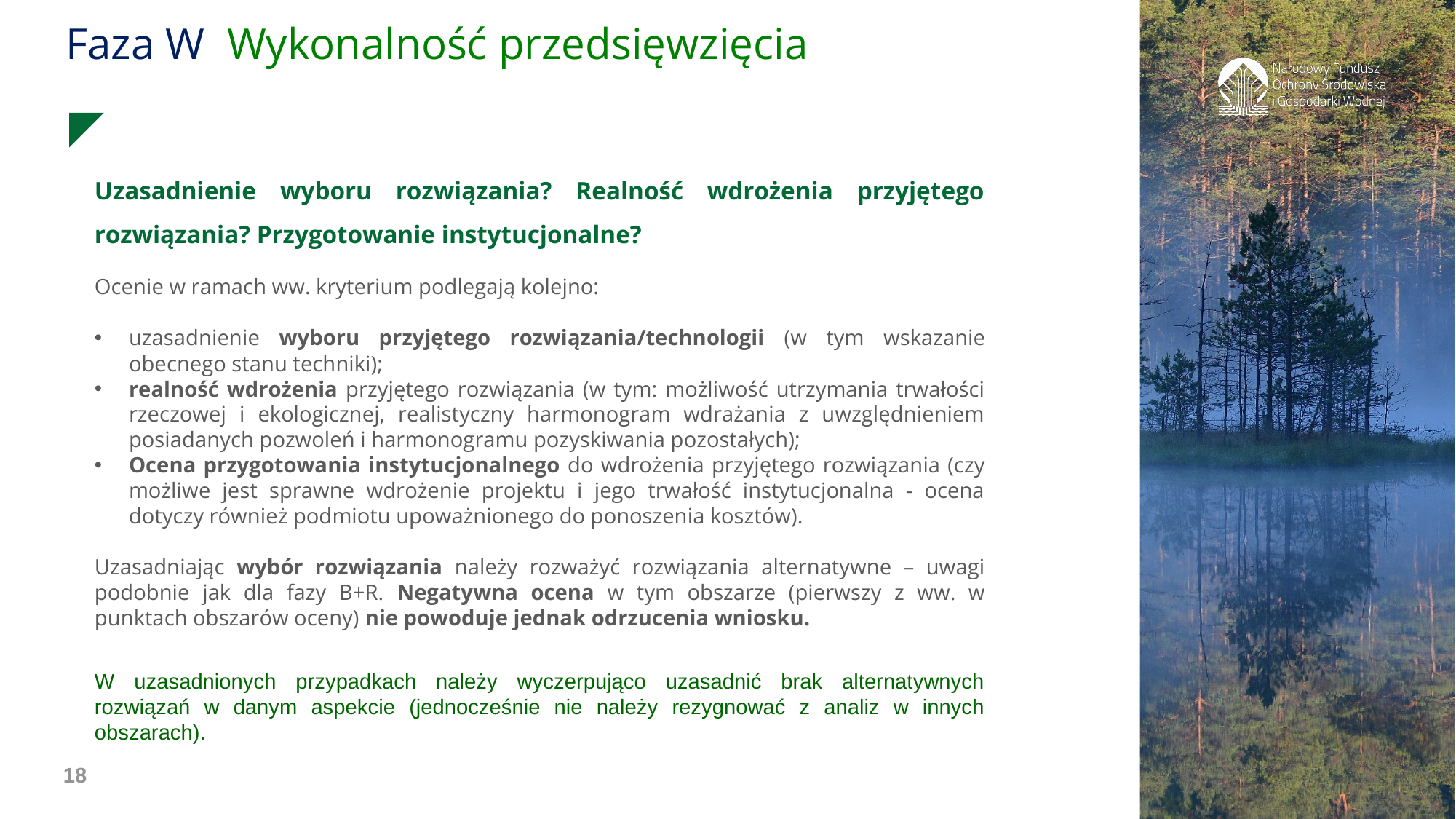

Faza W  Wykonalność przedsięwzięcia
Uzasadnienie wyboru rozwiązania? Realność wdrożenia przyjętego rozwiązania? Przygotowanie instytucjonalne?

Ocenie w ramach ww. kryterium podlegają kolejno:

uzasadnienie wyboru przyjętego rozwiązania/technologii (w tym wskazanie obecnego stanu techniki);
realność wdrożenia przyjętego rozwiązania (w tym: możliwość utrzymania trwałości rzeczowej i ekologicznej, realistyczny harmonogram wdrażania z uwzględnieniem posiadanych pozwoleń i harmonogramu pozyskiwania pozostałych);
Ocena przygotowania instytucjonalnego do wdrożenia przyjętego rozwiązania (czy możliwe jest sprawne wdrożenie projektu i jego trwałość instytucjonalna - ocena dotyczy również podmiotu upoważnionego do ponoszenia kosztów).

Uzasadniając wybór rozwiązania należy rozważyć rozwiązania alternatywne – uwagi podobnie jak dla fazy B+R. Negatywna ocena w tym obszarze (pierwszy z ww. w punktach obszarów oceny) nie powoduje jednak odrzucenia wniosku.

W uzasadnionych przypadkach należy wyczerpująco uzasadnić brak alternatywnych rozwiązań w danym aspekcie (jednocześnie nie należy rezygnować z analiz w innych obszarach).